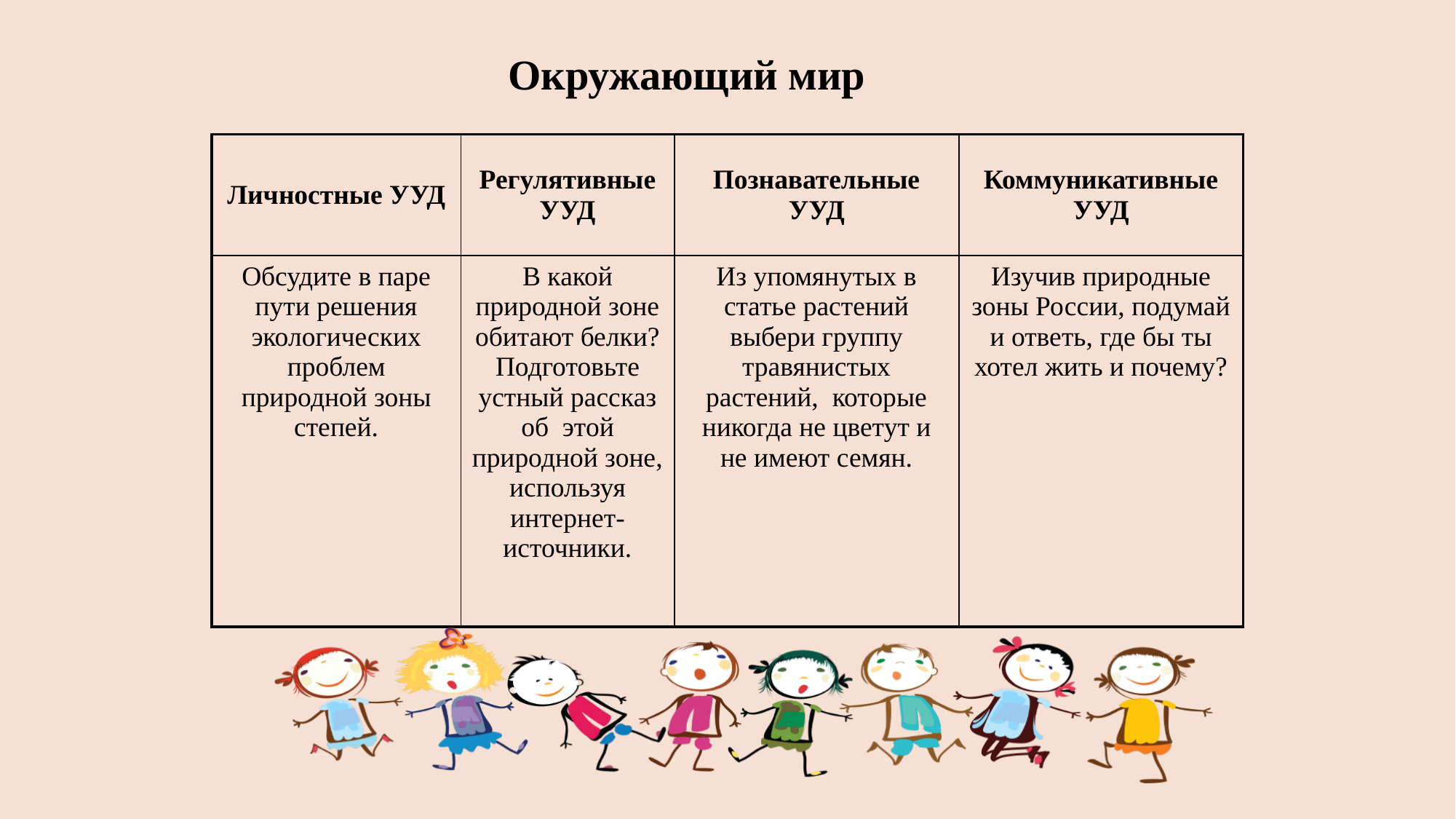

Окружающий мир
| Личностные УУД | Регулятивные УУД | Познавательные УУД | Коммуникативные УУД |
| --- | --- | --- | --- |
| Обсудите в паре пути решения экологических проблем природной зоны степей. | В какой природной зоне обитают белки? Подготовьте устный рассказ об этой природной зоне, используя интернет-источники. | Из упомянутых в статье растений выбери группу травянистых растений, которые никогда не цветут и не имеют семян. | Изучив природные зоны России, подумай и ответь, где бы ты хотел жить и почему? |